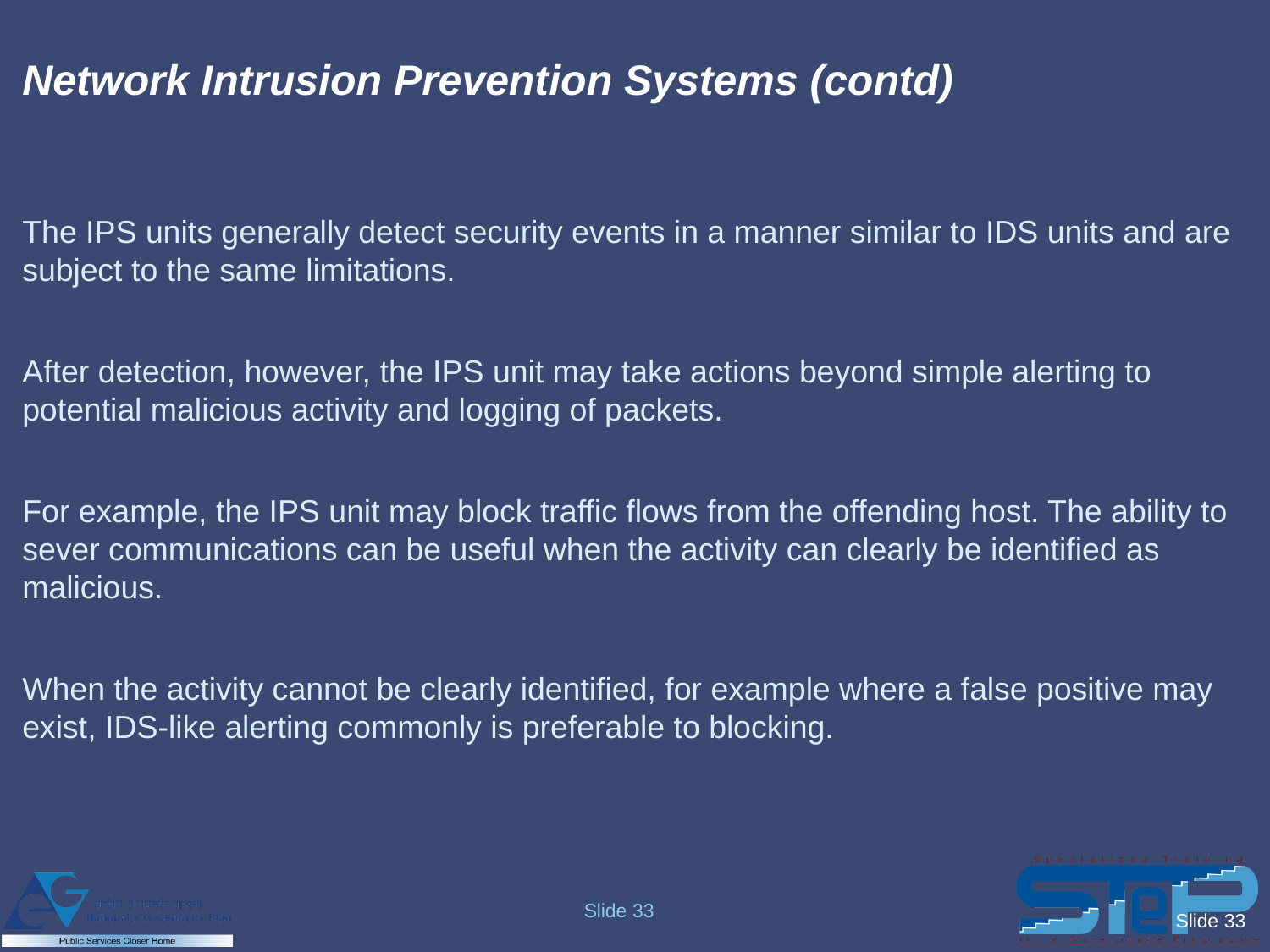

# Network Intrusion Prevention Systems (contd)
The IPS units generally detect security events in a manner similar to IDS units and are subject to the same limitations.

After detection, however, the IPS unit may take actions beyond simple alerting to potential malicious activity and logging of packets.

For example, the IPS unit may block traffic flows from the offending host. The ability to sever communications can be useful when the activity can clearly be identified as malicious.

When the activity cannot be clearly identified, for example where a false positive may exist, IDS-like alerting commonly is preferable to blocking.

Slide 33